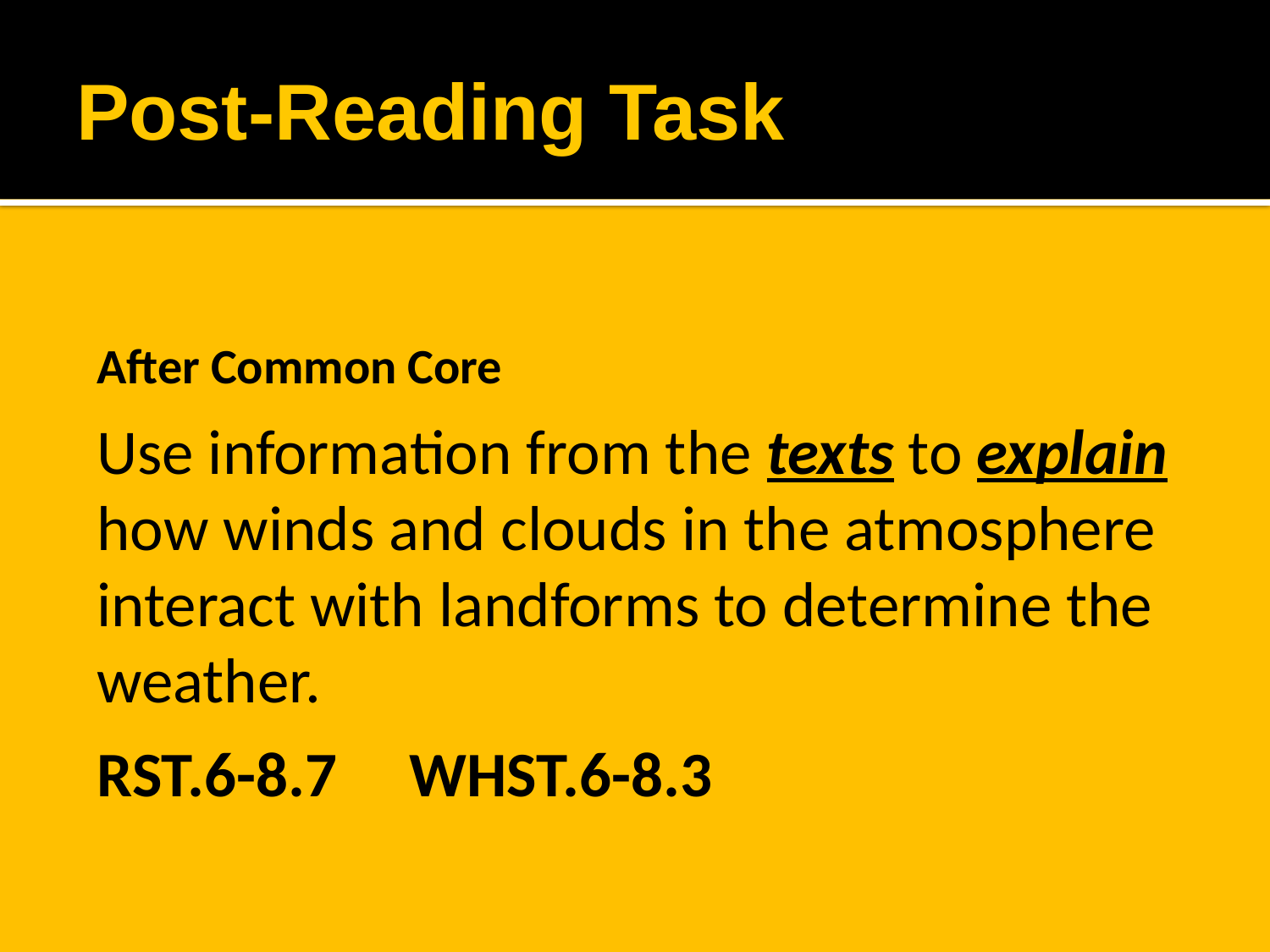

# Post-Reading Task
After Common Core
Use information from the texts to explain how winds and clouds in the atmosphere interact with landforms to determine the weather.
RST.6-8.7     WHST.6-8.3